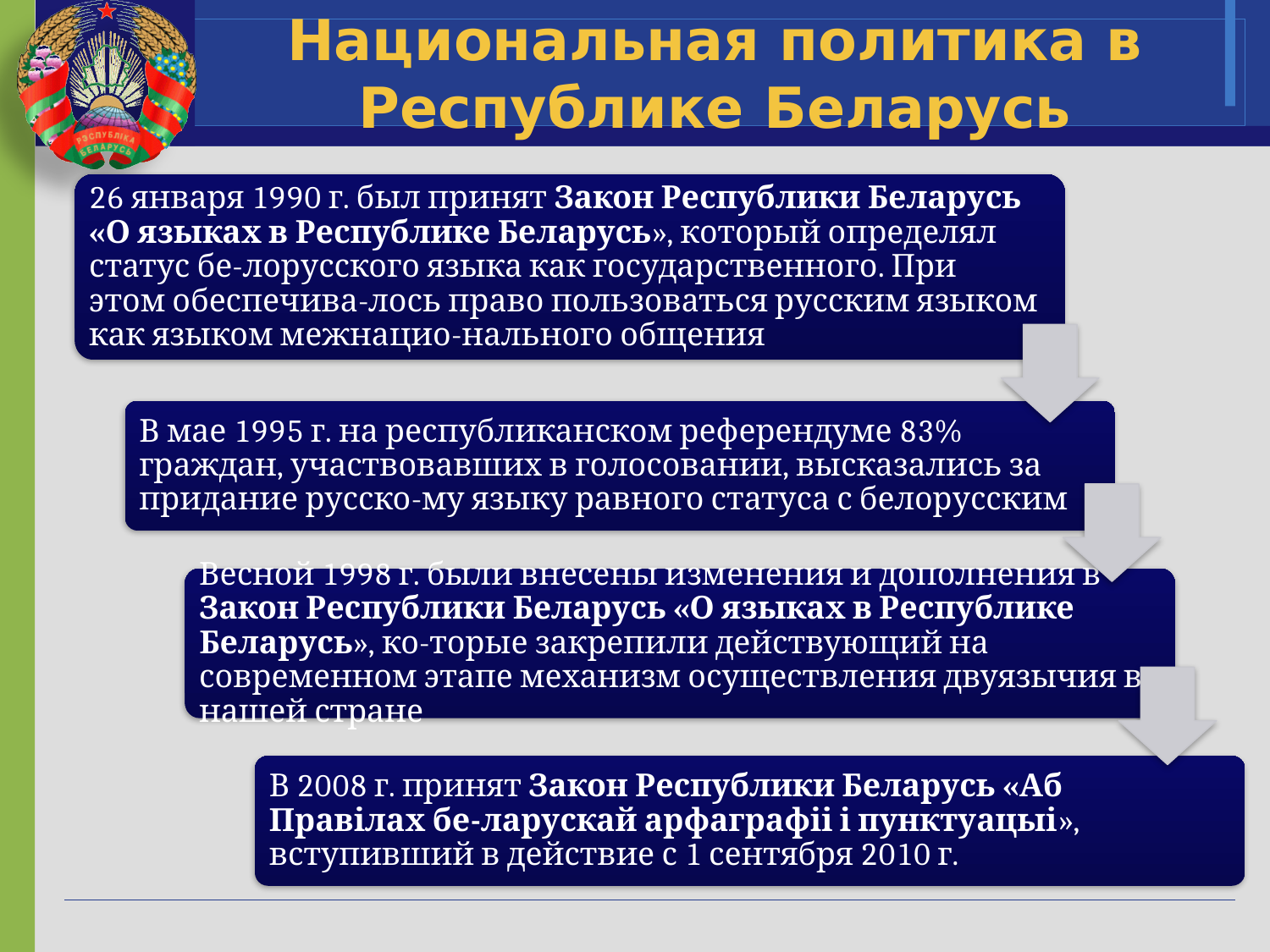

# Национальная политика в Республике Беларусь

26 января 1990 г. был принят Закон Республики Беларусь «О языках в Республике Беларусь», который определял статус бе-лорусского языка как государственного. При этом обеспечива-лось право пользоваться русским языком как языком межнацио-нального общения

В мае 1995 г. на республиканском референдуме 83% граждан, участвовавших в голосовании, высказались за придание русско-му языку равного статуса с белорусским

Весной 1998 г. были внесены изменения и дополнения в Закон Республики Беларусь «О языках в Республике Беларусь», ко-торые закрепили действующий на современном этапе механизм осуществления двуязычия в нашей стране

В 2008 г. принят Закон Республики Беларусь «Аб Правілах бе-ларускай арфаграфіі і пунктуацыі», вступивший в действие с 1 сентября 2010 г.